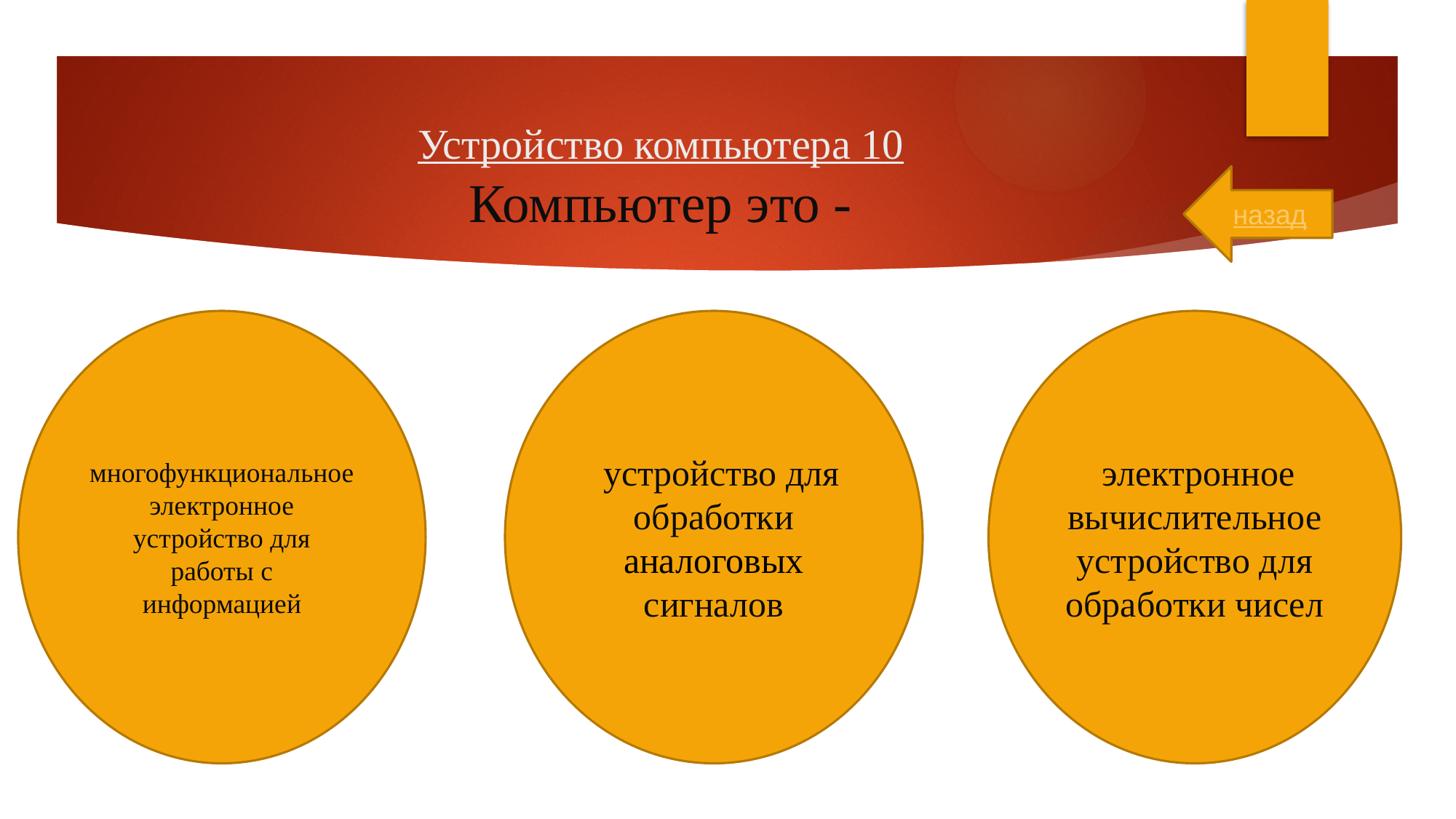

# Устройство компьютера 10 Компьютер это -
назад
многофункциональное
электронное устройство для работы с информацией

  устройство для обработки аналоговых
сигналов

 электронное вычислительное устройство для обработки чисел